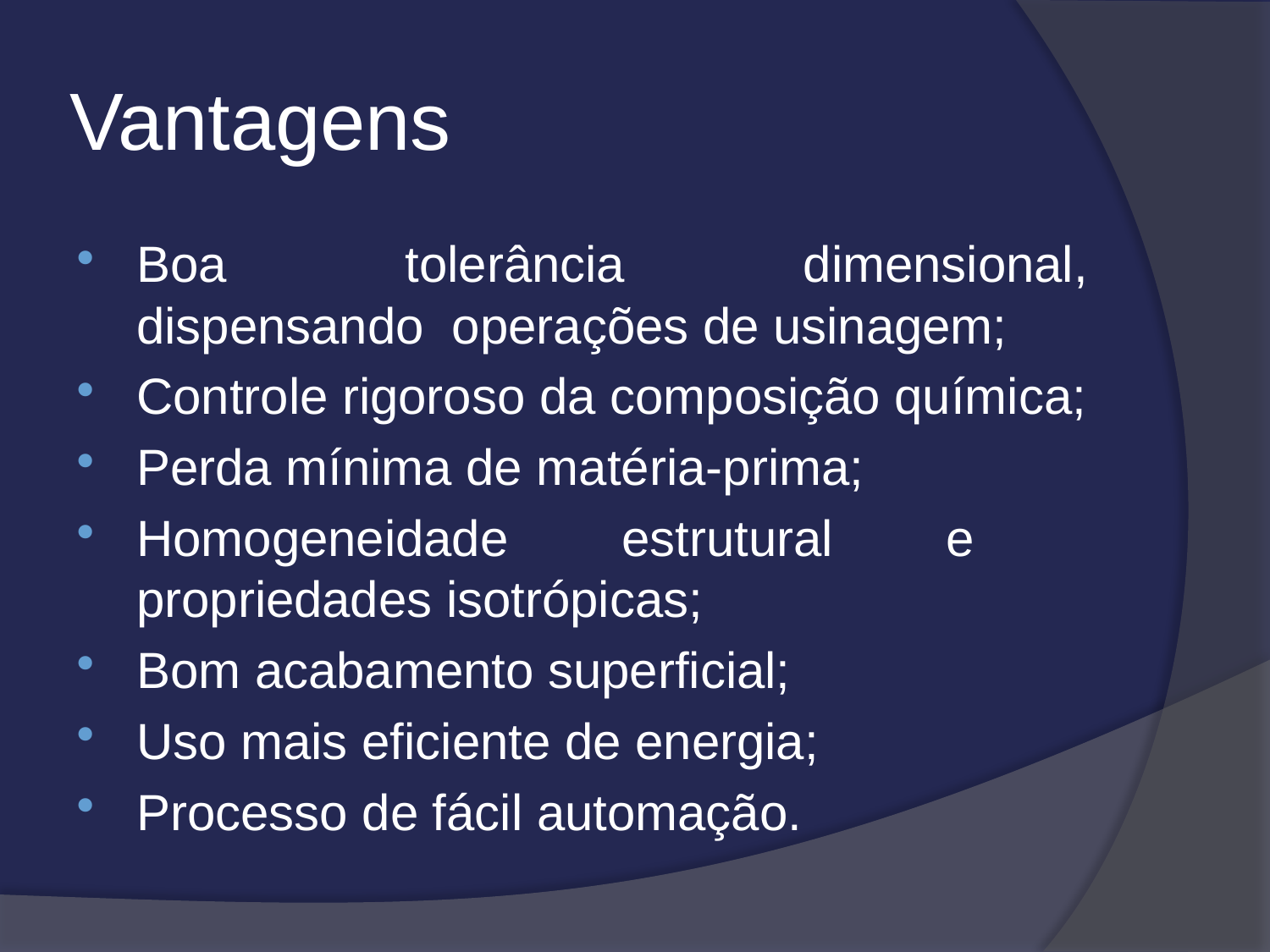

# Vantagens
Boa  tolerância  dimensional, dispensando  operações de usinagem;
Controle rigoroso da composição química;
Perda mínima de matéria-prima;
Homogeneidade estrutural e  propriedades isotrópicas;
Bom acabamento superficial;
Uso mais eficiente de energia;
Processo de fácil automação.